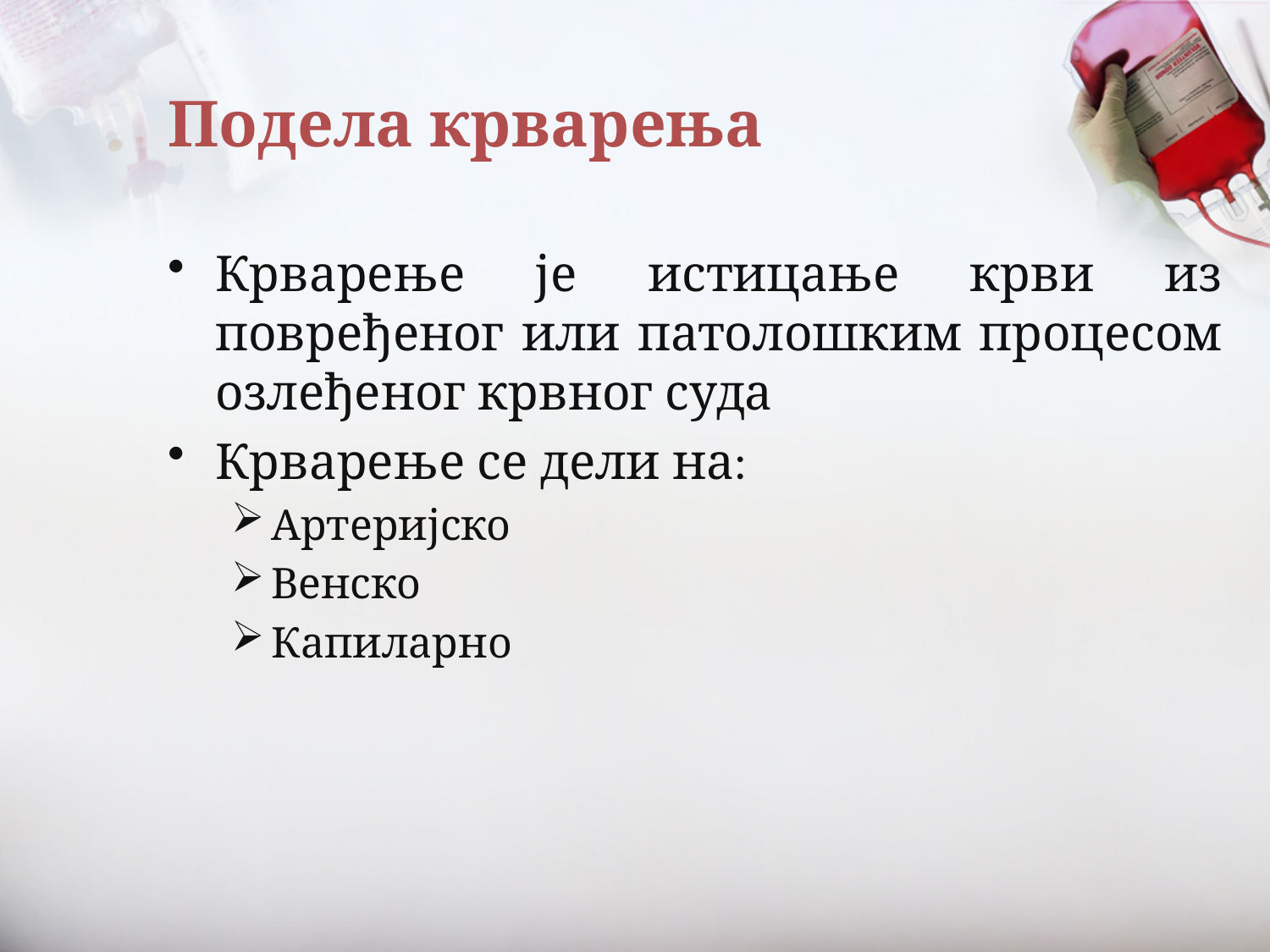

# Подела крварења
Крварење је истицање крви из повређеног или патолошким процесом озлеђеног крвног суда
Крварење се дели на:
Артеријско
Венско
Капиларно